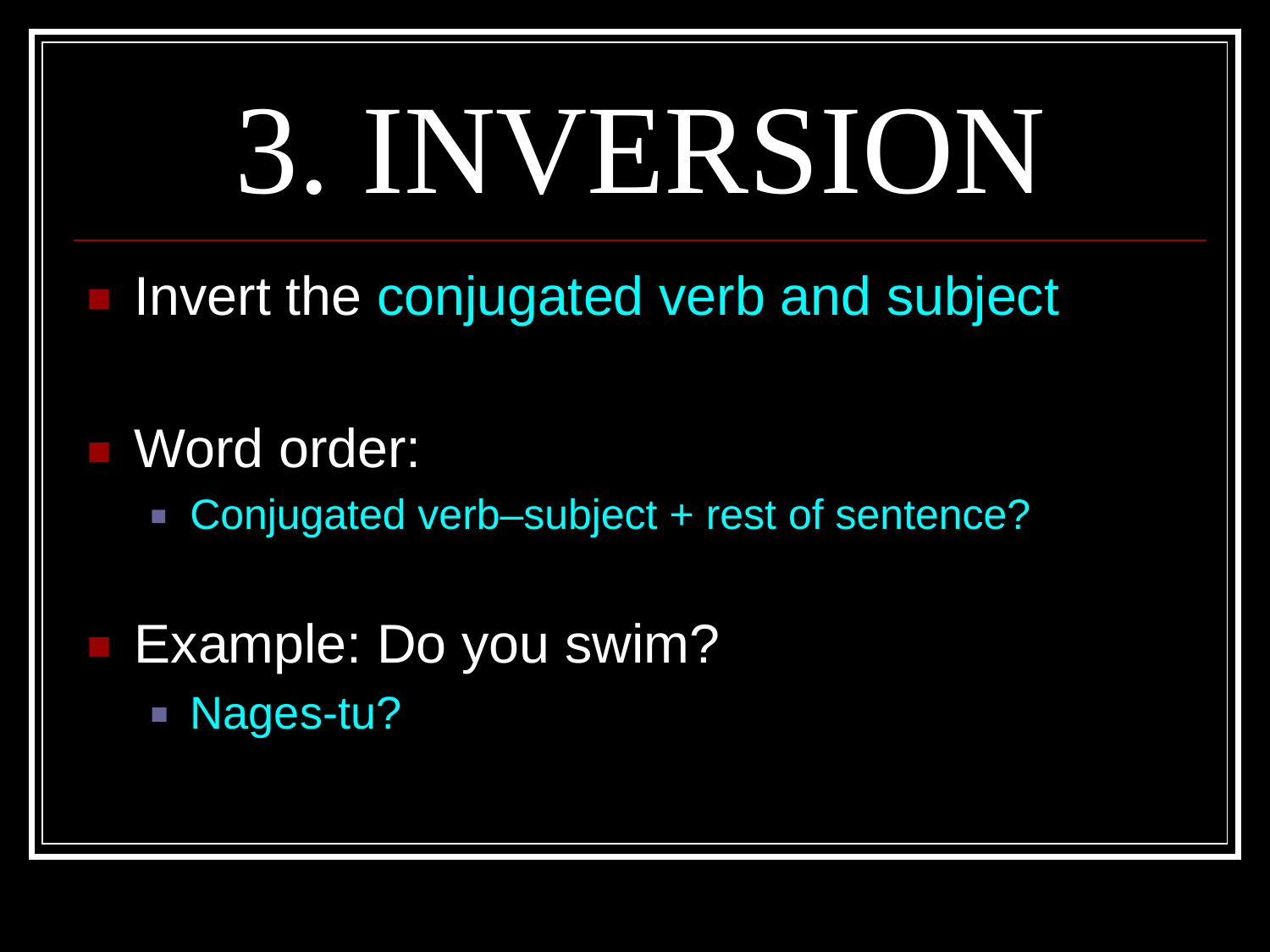

# 3. INVERSION
Invert the conjugated verb and subject

Word order:
Conjugated verb–subject + rest of sentence?

Example: Do you swim?
Nages-tu?